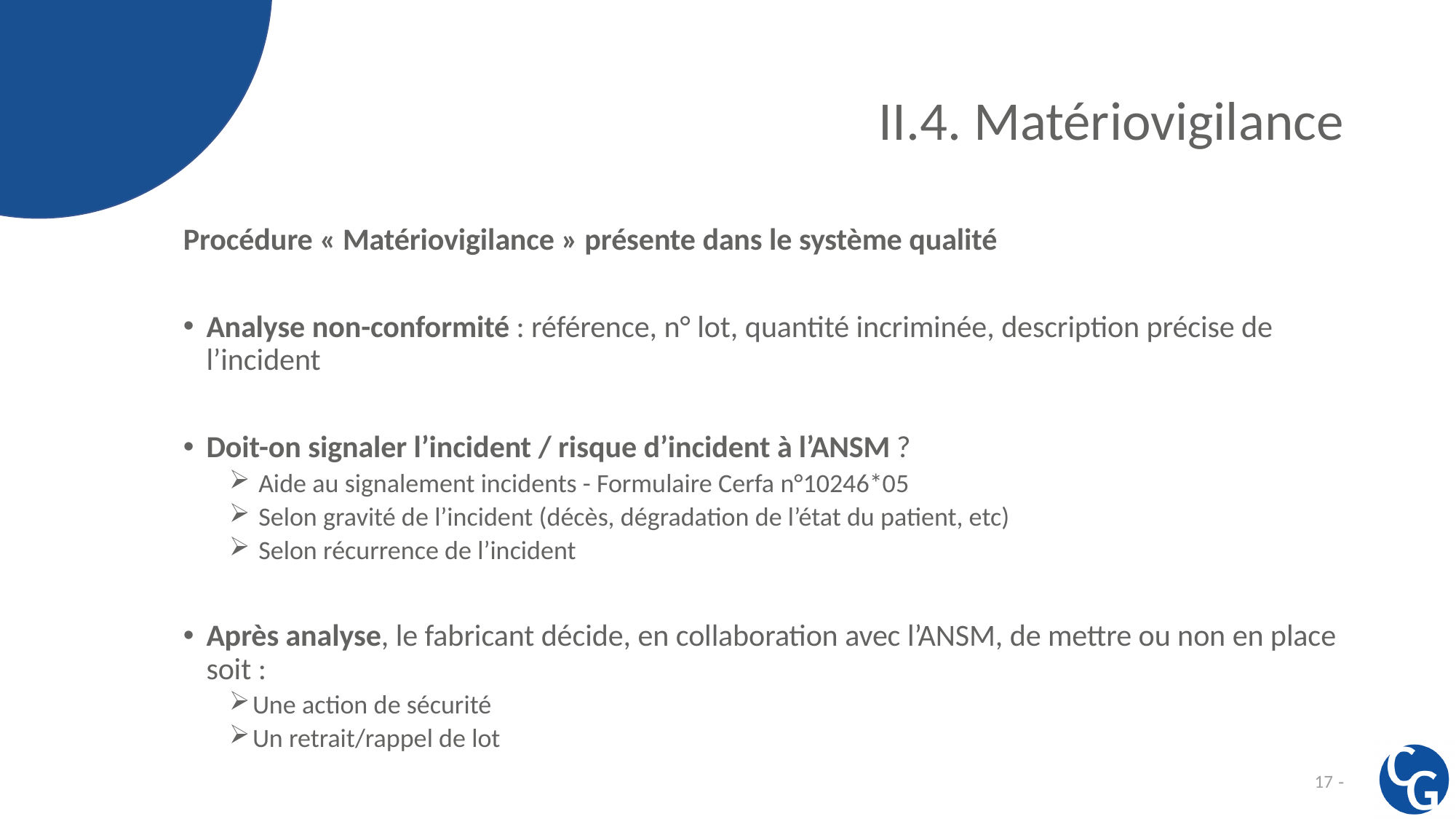

# II.4. Matériovigilance
Procédure « Matériovigilance » présente dans le système qualité

Analyse non-conformité : référence, n° lot, quantité incriminée, description précise de l’incident

Doit-on signaler l’incident / risque d’incident à l’ANSM ?
 Aide au signalement incidents - Formulaire Cerfa n°10246*05
 Selon gravité de l’incident (décès, dégradation de l’état du patient, etc)
 Selon récurrence de l’incident

Après analyse, le fabricant décide, en collaboration avec l’ANSM, de mettre ou non en place soit :
Une action de sécurité
Un retrait/rappel de lot
17 -